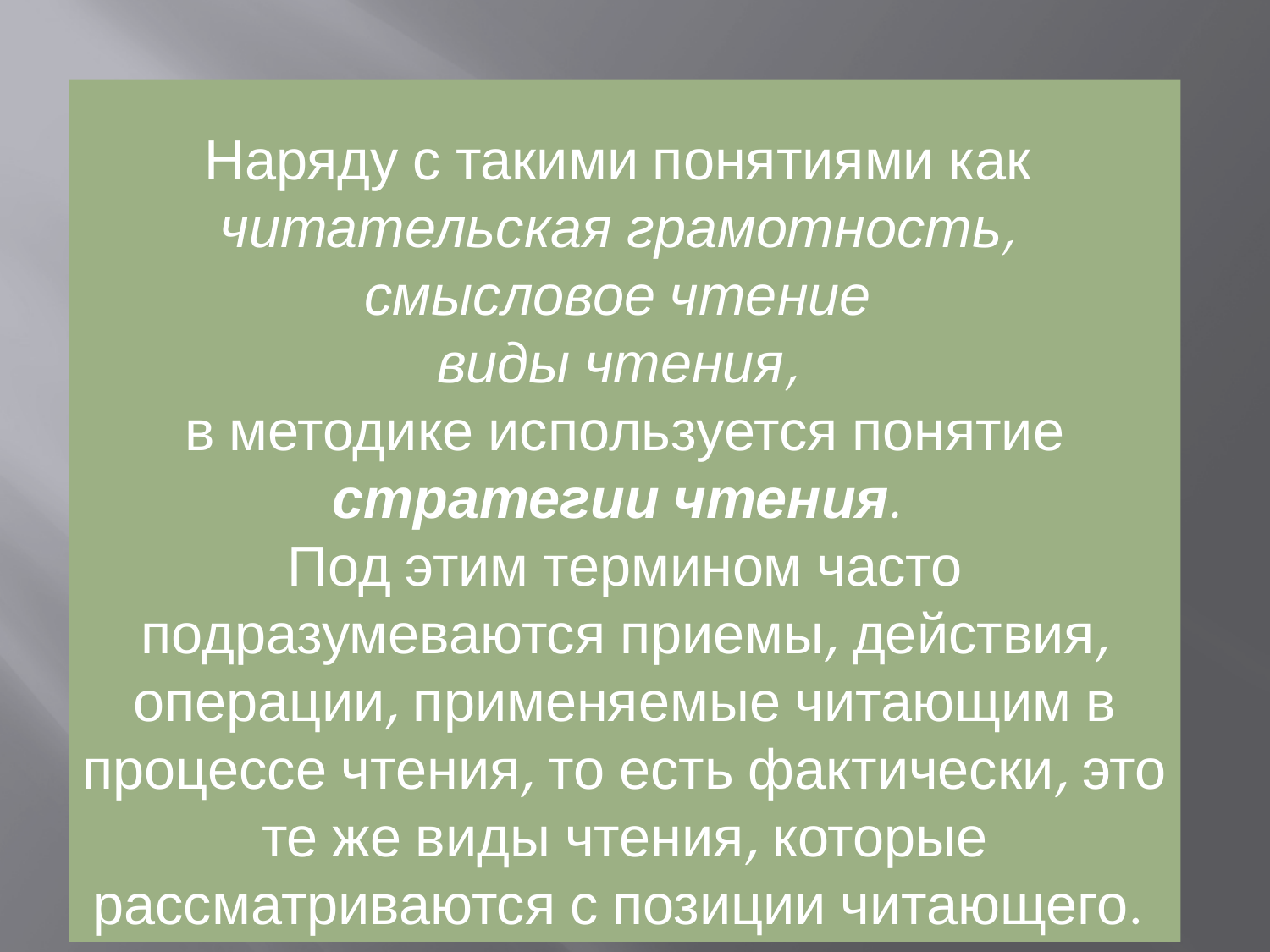

Наряду с такими понятиями как
читательская грамотность,
смысловое чтение
виды чтения,
в методике используется понятие стратегии чтения.
Под этим термином часто подразумеваются приемы, действия, операции, применяемые читающим в процессе чтения, то есть фактически, это те же виды чтения, которые рассматриваются с позиции читающего.